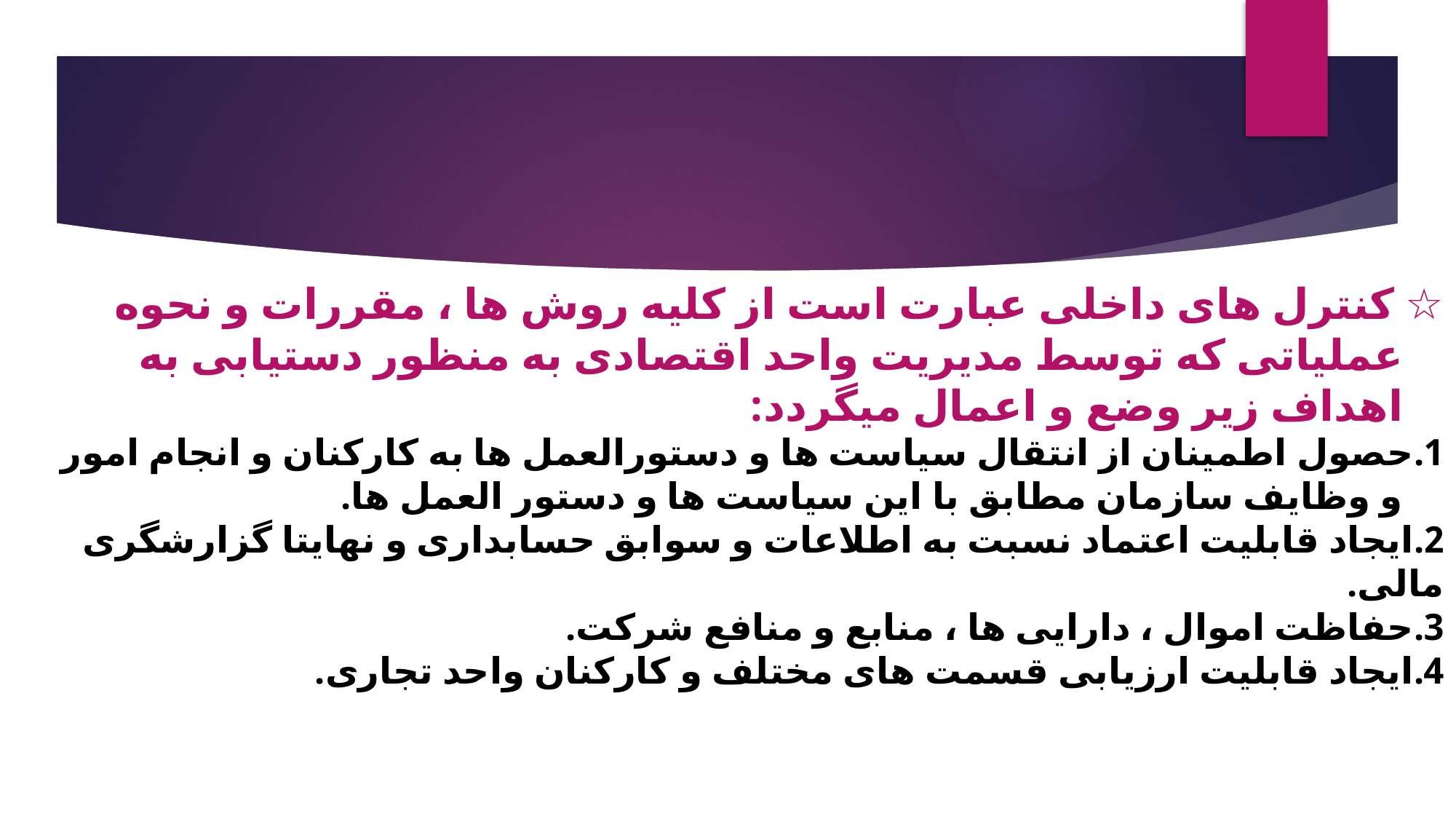

☆ کنترل های داخلی عبارت است از کلیه روش ها ، مقررات و نحوه عملیاتی که توسط مدیریت واحد اقتصادی به منظور دستیابی به اهداف زیر وضع و اعمال میگردد:
1.حصول اطمینان از انتقال سیاست ها و دستورالعمل ها به کارکنان و انجام امور و وظایف سازمان مطابق با این سیاست ها و دستور العمل ها.
2.ایجاد قابلیت اعتماد نسبت به اطلاعات و سوابق حسابداری و نهایتا گزارشگری مالی.
3.حفاظت اموال ، دارایی ها ، منابع و منافع شرکت.
4.ایجاد قابلیت ارزیابی قسمت های مختلف و کارکنان واحد تجاری.